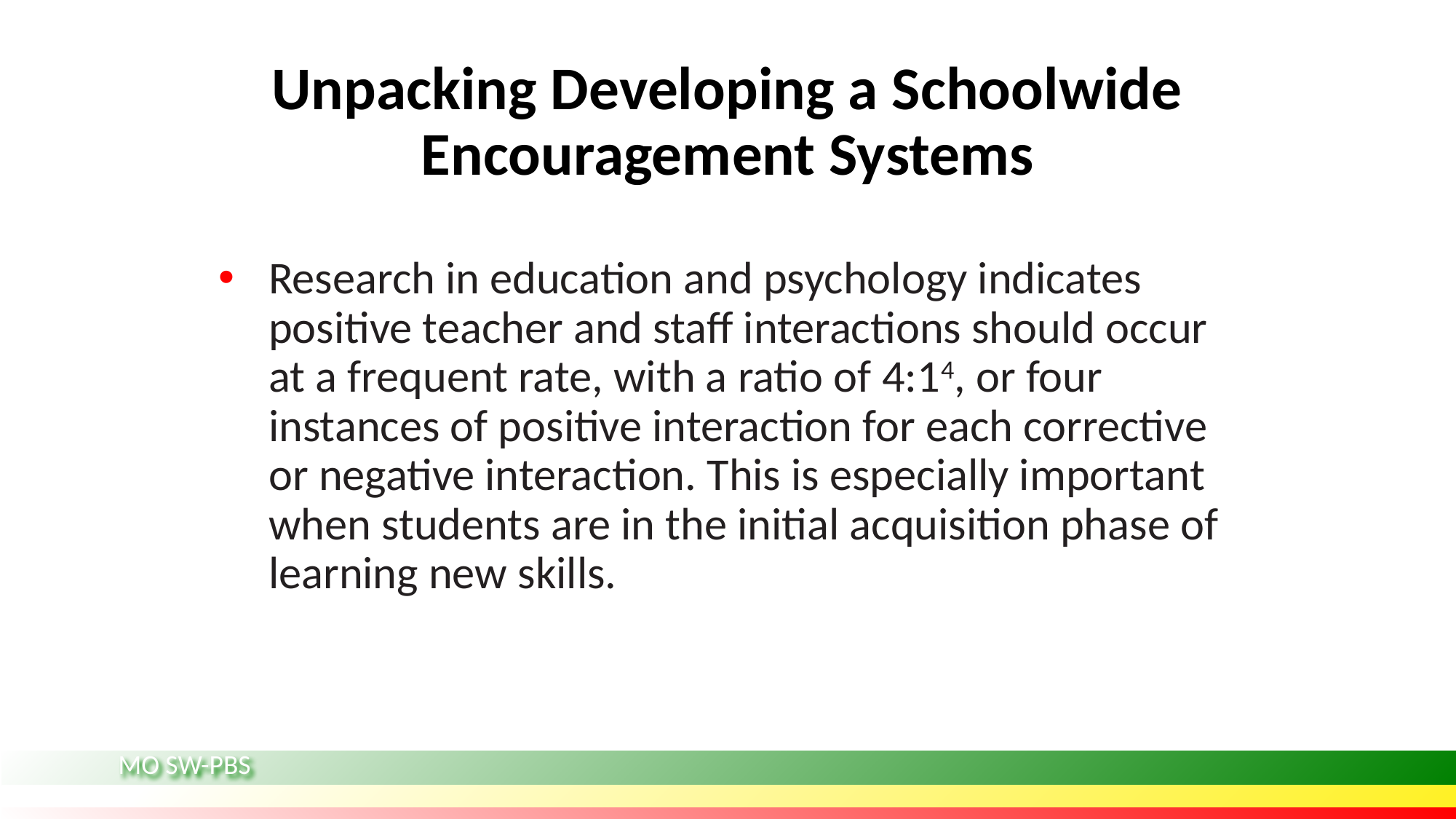

# Unpacking Developing a Schoolwide Encouragement Systems

Research in education and psychology indicates positive teacher and staff interactions should occur at a frequent rate, with a ratio of 4:14, or four instances of positive interaction for each corrective or negative interaction. This is especially important when students are in the initial acquisition phase of learning new skills.